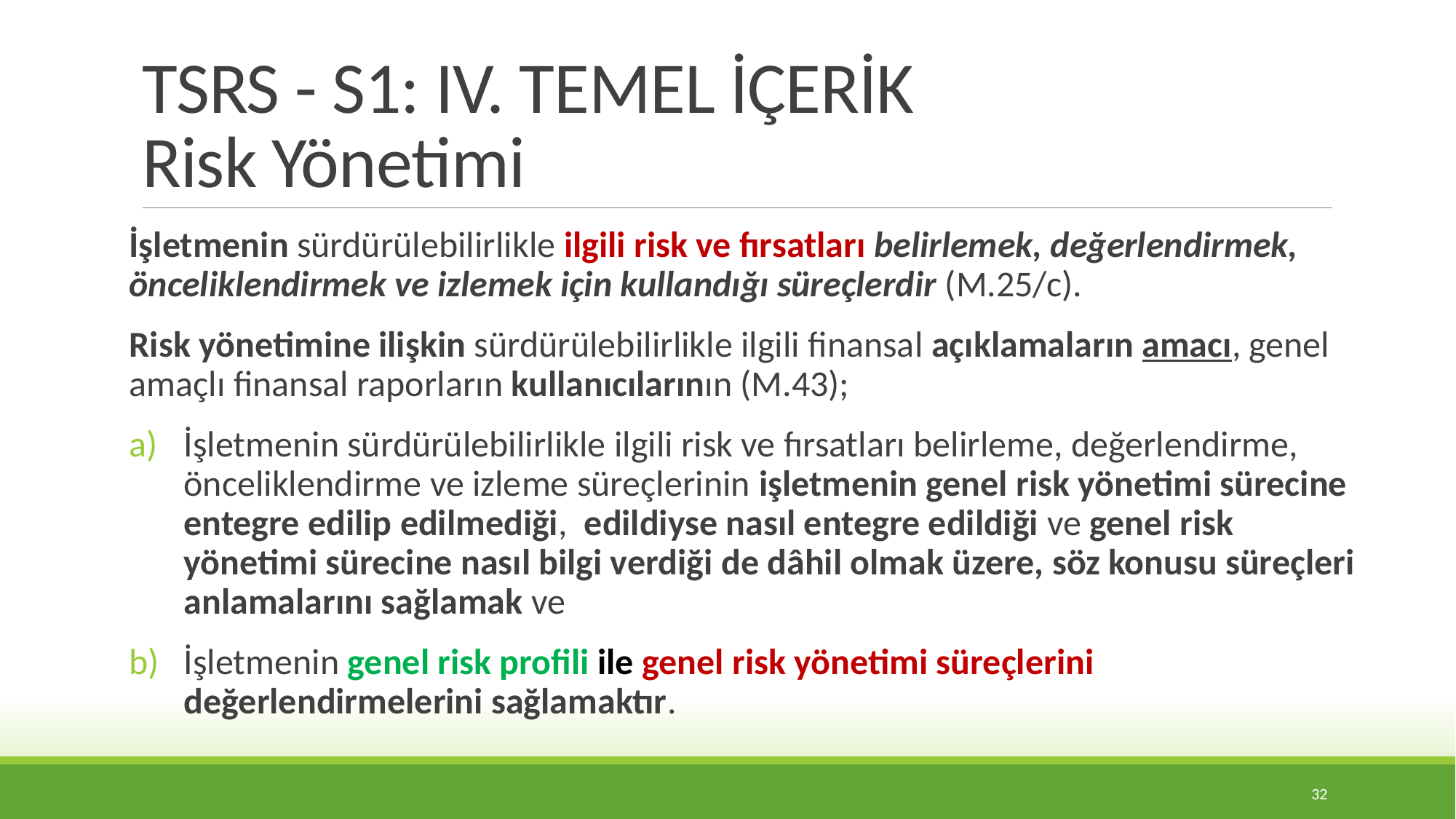

# TSRS - S1: IV. TEMEL İÇERİK Risk Yönetimi
İşletmenin sürdürülebilirlikle ilgili risk ve fırsatları belirlemek, değerlendirmek, önceliklendirmek ve izlemek için kullandığı süreçlerdir (M.25/c).
Risk yönetimine ilişkin sürdürülebilirlikle ilgili finansal açıklamaların amacı, genel amaçlı finansal raporların kullanıcılarının (M.43);
İşletmenin sürdürülebilirlikle ilgili risk ve fırsatları belirleme, değerlendirme, önceliklendirme ve izleme süreçlerinin işletmenin genel risk yönetimi sürecine entegre edilip edilmediği,  edildiyse nasıl entegre edildiği ve genel risk yönetimi sürecine nasıl bilgi verdiği de dâhil olmak üzere, söz konusu süreçleri anlamalarını sağlamak ve
İşletmenin genel risk profili ile genel risk yönetimi süreçlerini değerlendirmelerini sağlamaktır.
32